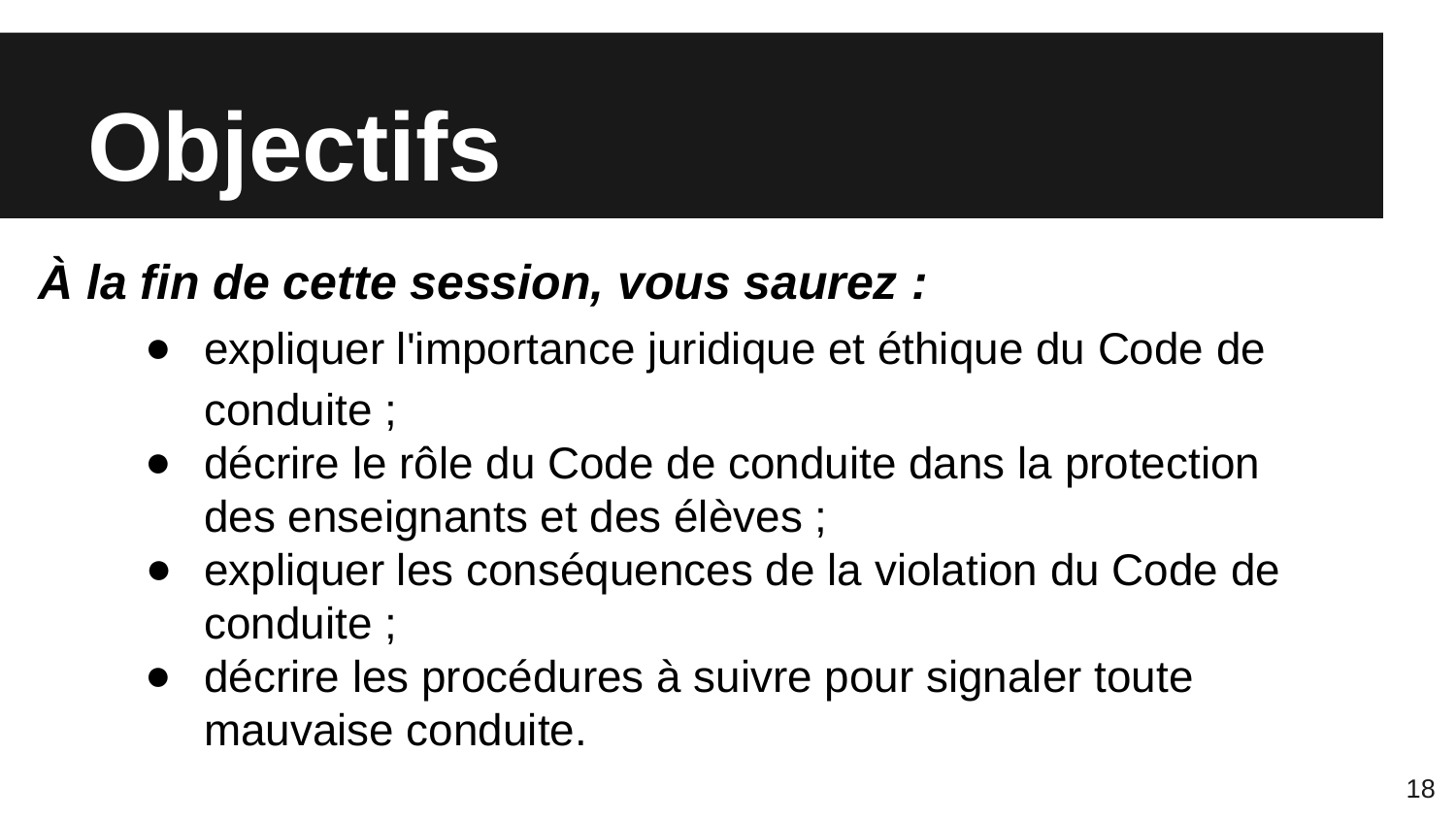

# Objectifs
À la fin de cette session, vous saurez :
expliquer l'importance juridique et éthique du Code de conduite ;
décrire le rôle du Code de conduite dans la protection des enseignants et des élèves ;
expliquer les conséquences de la violation du Code de conduite ;
décrire les procédures à suivre pour signaler toute mauvaise conduite.
18